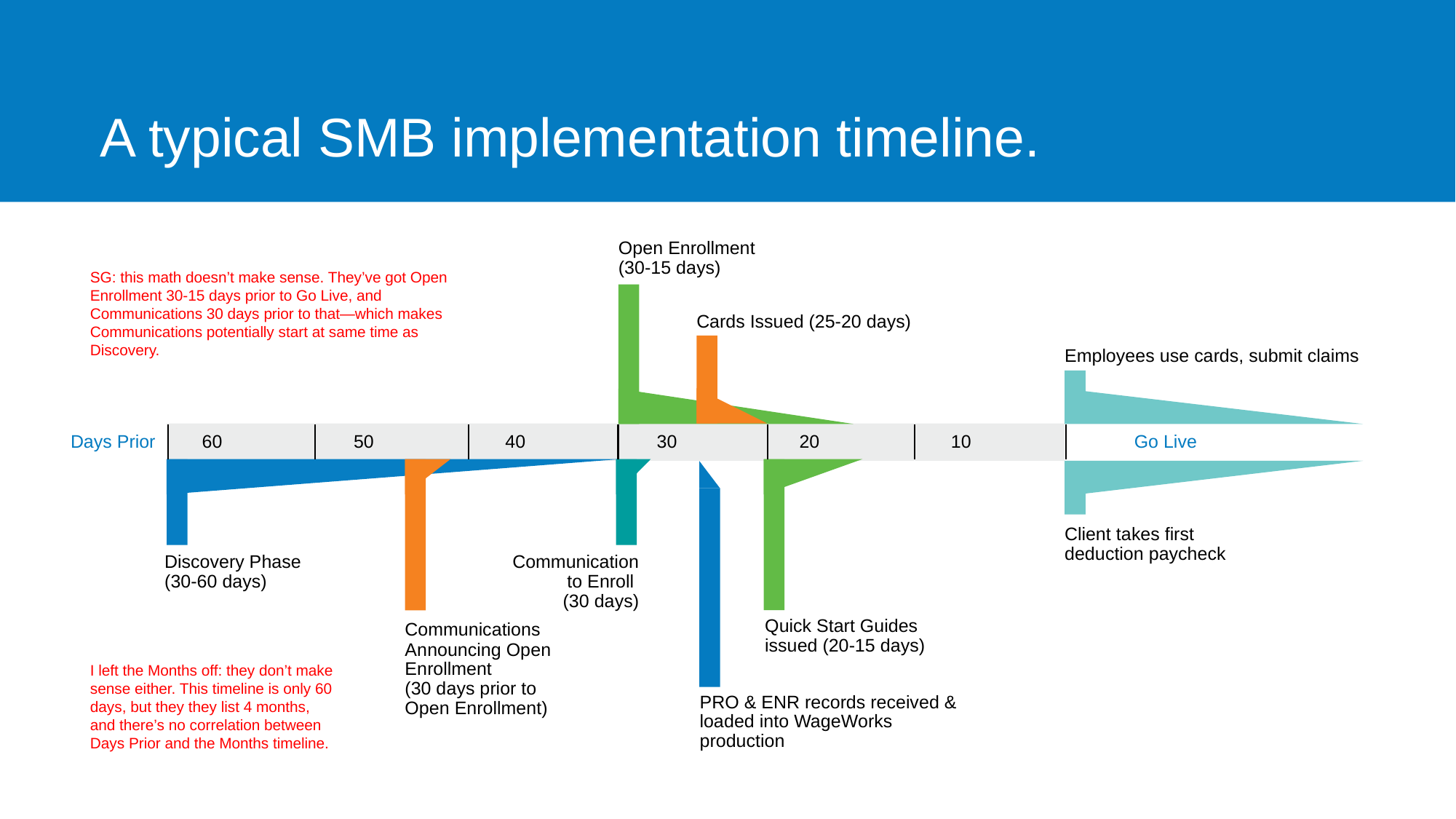

# A typical SMB implementation timeline.
Open Enrollment
(30-15 days)
SG: this math doesn’t make sense. They’ve got Open Enrollment 30-15 days prior to Go Live, and Communications 30 days prior to that—which makes Communications potentially start at same time as Discovery.

Cards Issued (25-20 days)

Employees use cards, submit claims

Days Prior
60
50
40
30
20
10
Go Live

Client takes first deduction paycheck
Discovery Phase
(30-60 days)
Communication to Enroll
(30 days)
Quick Start Guides issued (20-15 days)
Communications Announcing Open Enrollment
(30 days prior to Open Enrollment)
I left the Months off: they don’t make sense either. This timeline is only 60 days, but they they list 4 months, and there’s no correlation between Days Prior and the Months timeline.
PRO & ENR records received & loaded into WageWorks production